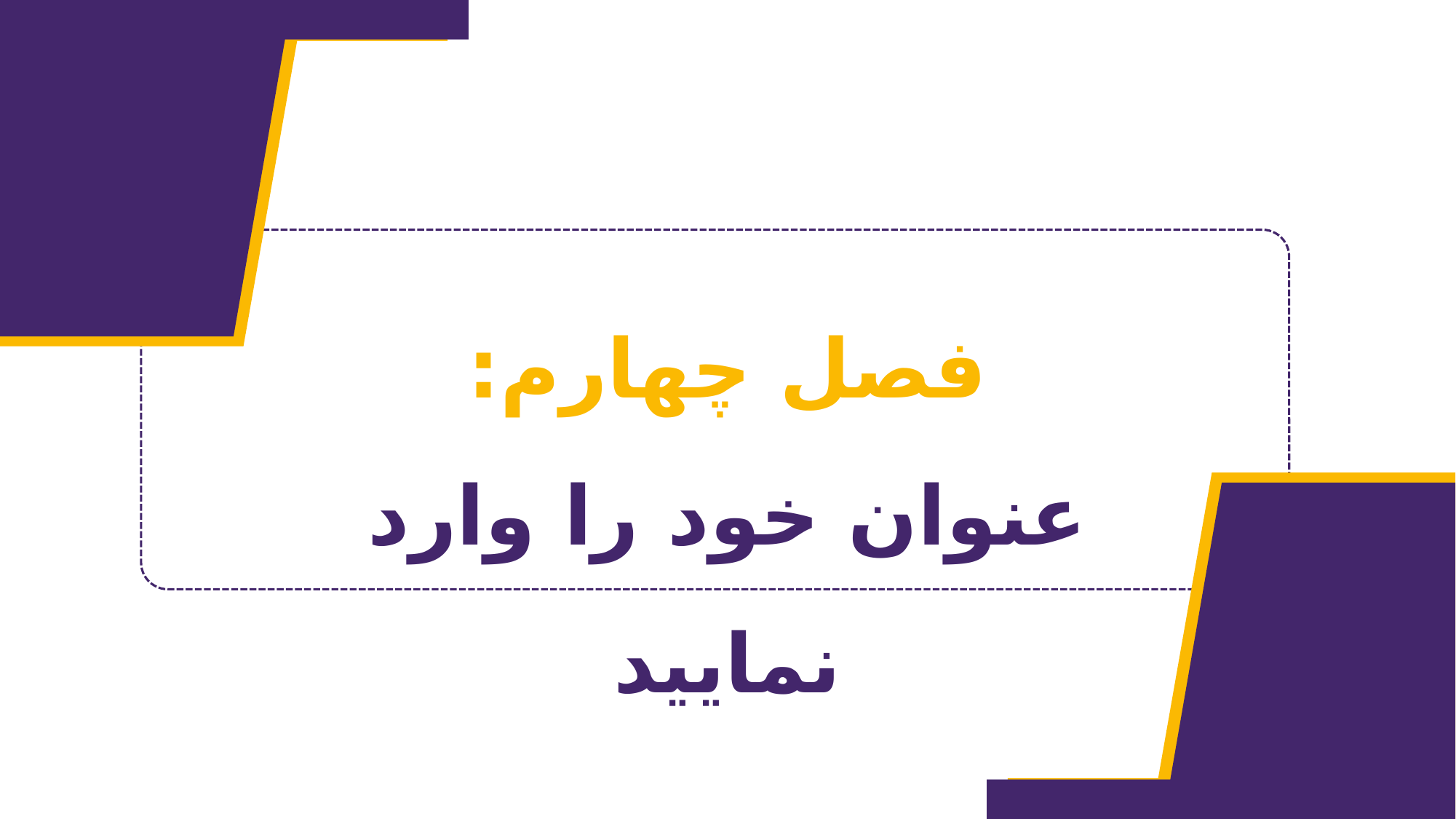

فصل چهارم: عنوان خود را وارد نمایید